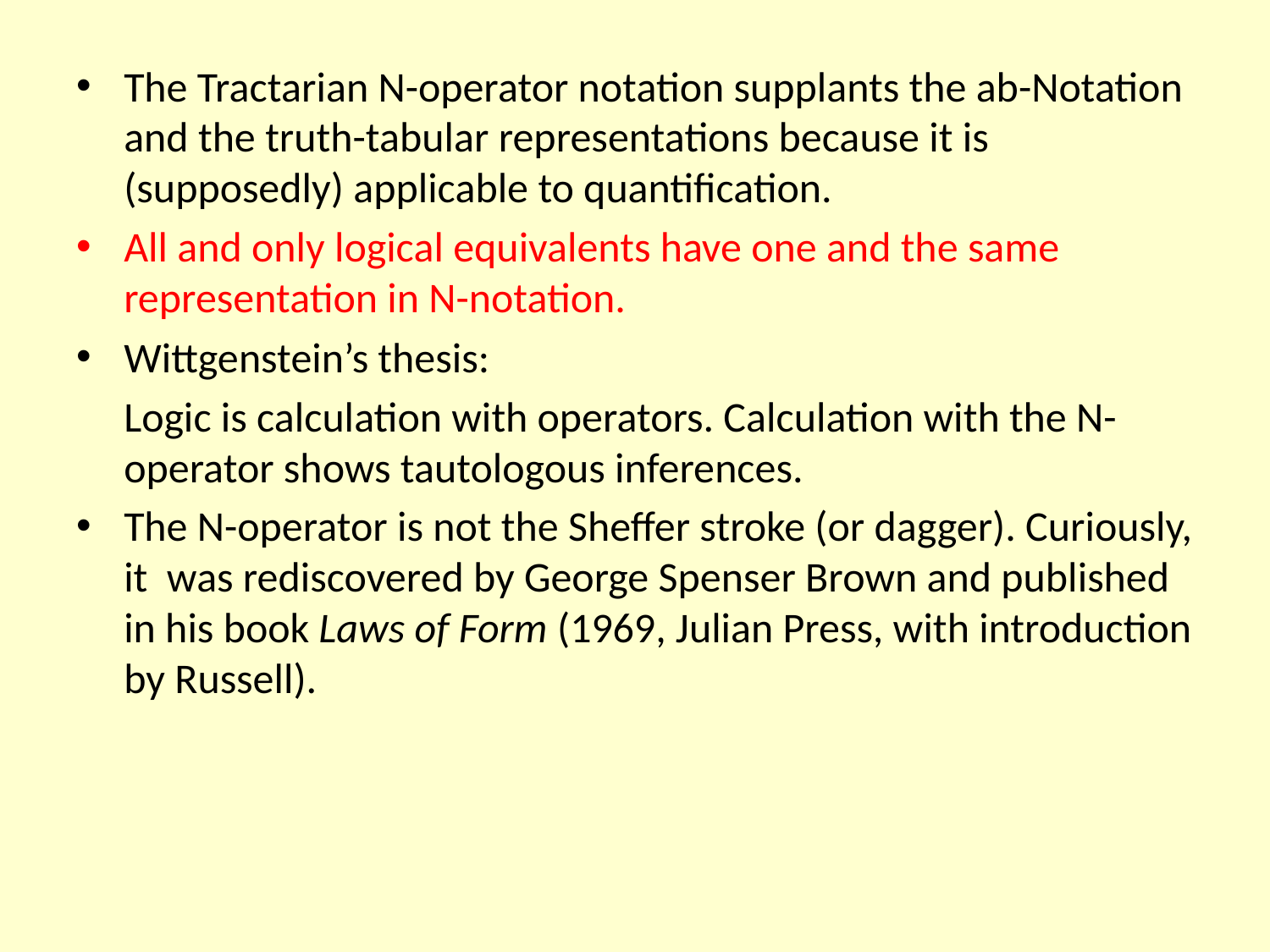

The Tractarian N-operator notation supplants the ab-Notation and the truth-tabular representations because it is (supposedly) applicable to quantification.
All and only logical equivalents have one and the same representation in N-notation.
Wittgenstein’s thesis:
	Logic is calculation with operators. Calculation with the N-operator shows tautologous inferences.
The N-operator is not the Sheffer stroke (or dagger). Curiously, it  was rediscovered by George Spenser Brown and published in his book Laws of Form (1969, Julian Press, with introduction by Russell).